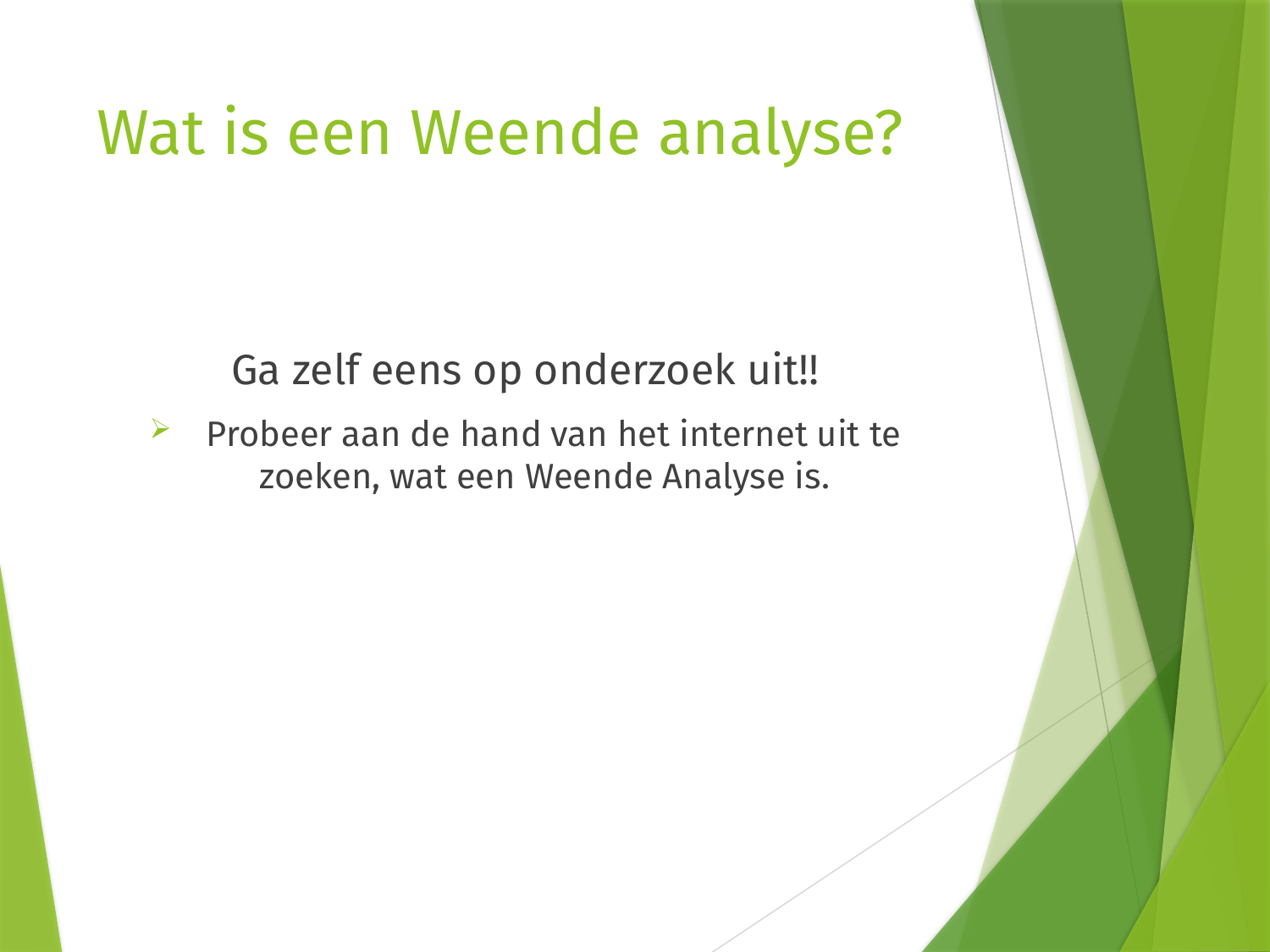

# Wat is een Weende analyse?
Ga zelf eens op onderzoek uit!!
 Probeer aan de hand van het internet uit te zoeken, wat een Weende Analyse is.